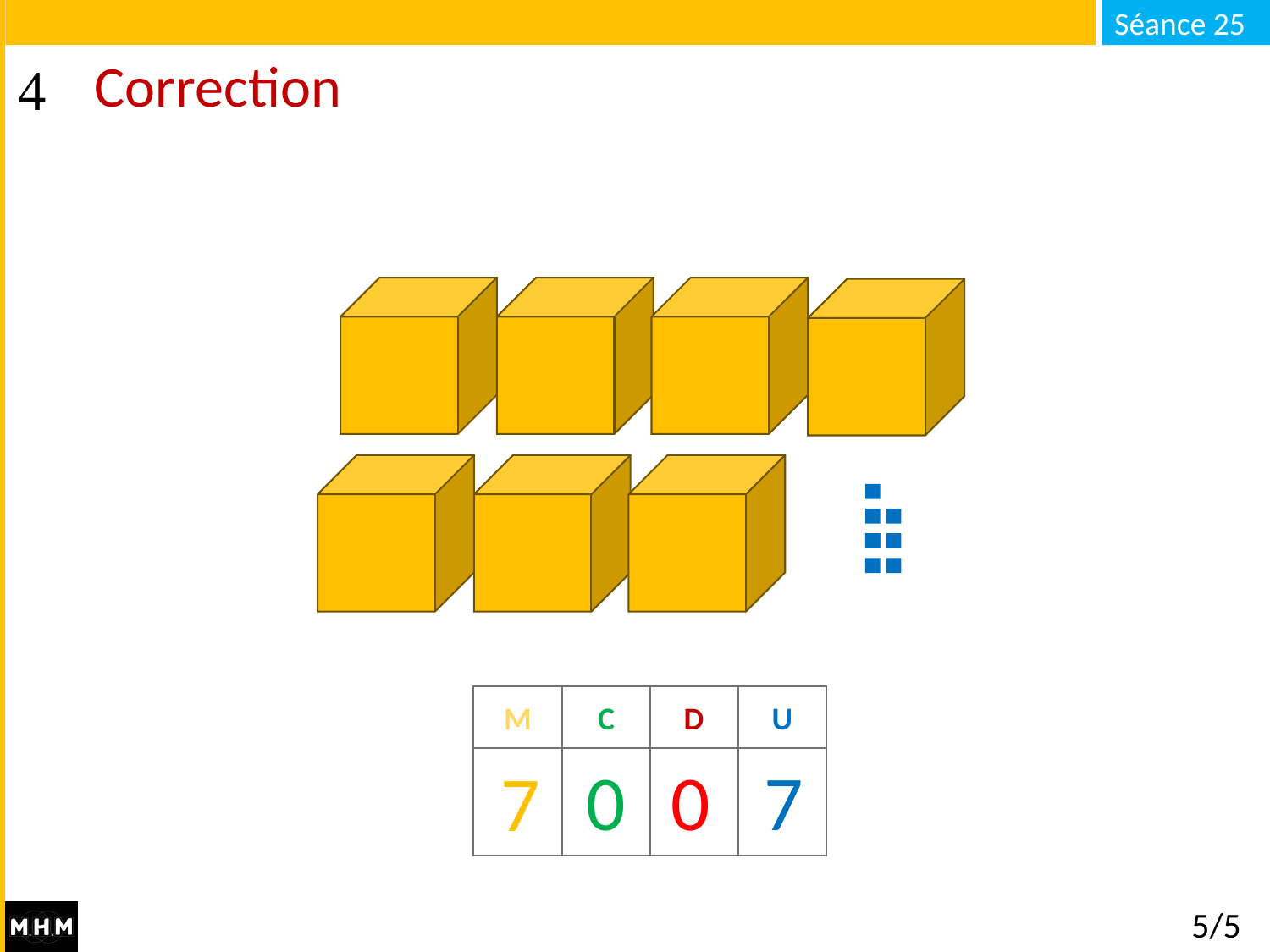

# Correction

M
C
D
U

7
0
0
7
5/5